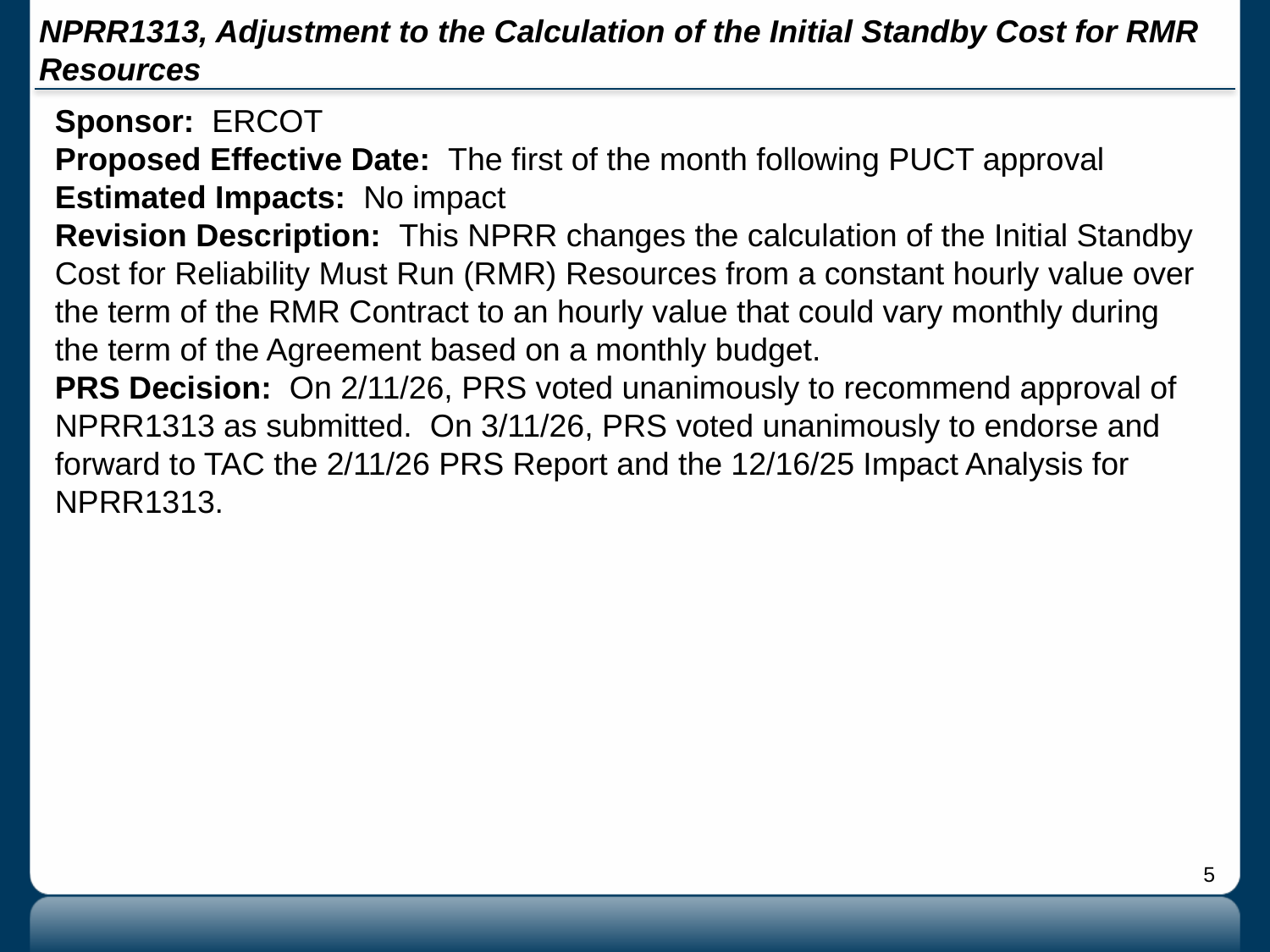

# NPRR1313, Adjustment to the Calculation of the Initial Standby Cost for RMR Resources
Sponsor:  ERCOT
Proposed Effective Date:  The first of the month following PUCT approval
Estimated Impacts:  No impact
Revision Description:  This NPRR changes the calculation of the Initial Standby Cost for Reliability Must Run (RMR) Resources from a constant hourly value over the term of the RMR Contract to an hourly value that could vary monthly during the term of the Agreement based on a monthly budget.
PRS Decision:  On 2/11/26, PRS voted unanimously to recommend approval of NPRR1313 as submitted.  On 3/11/26, PRS voted unanimously to endorse and forward to TAC the 2/11/26 PRS Report and the 12/16/25 Impact Analysis for NPRR1313.